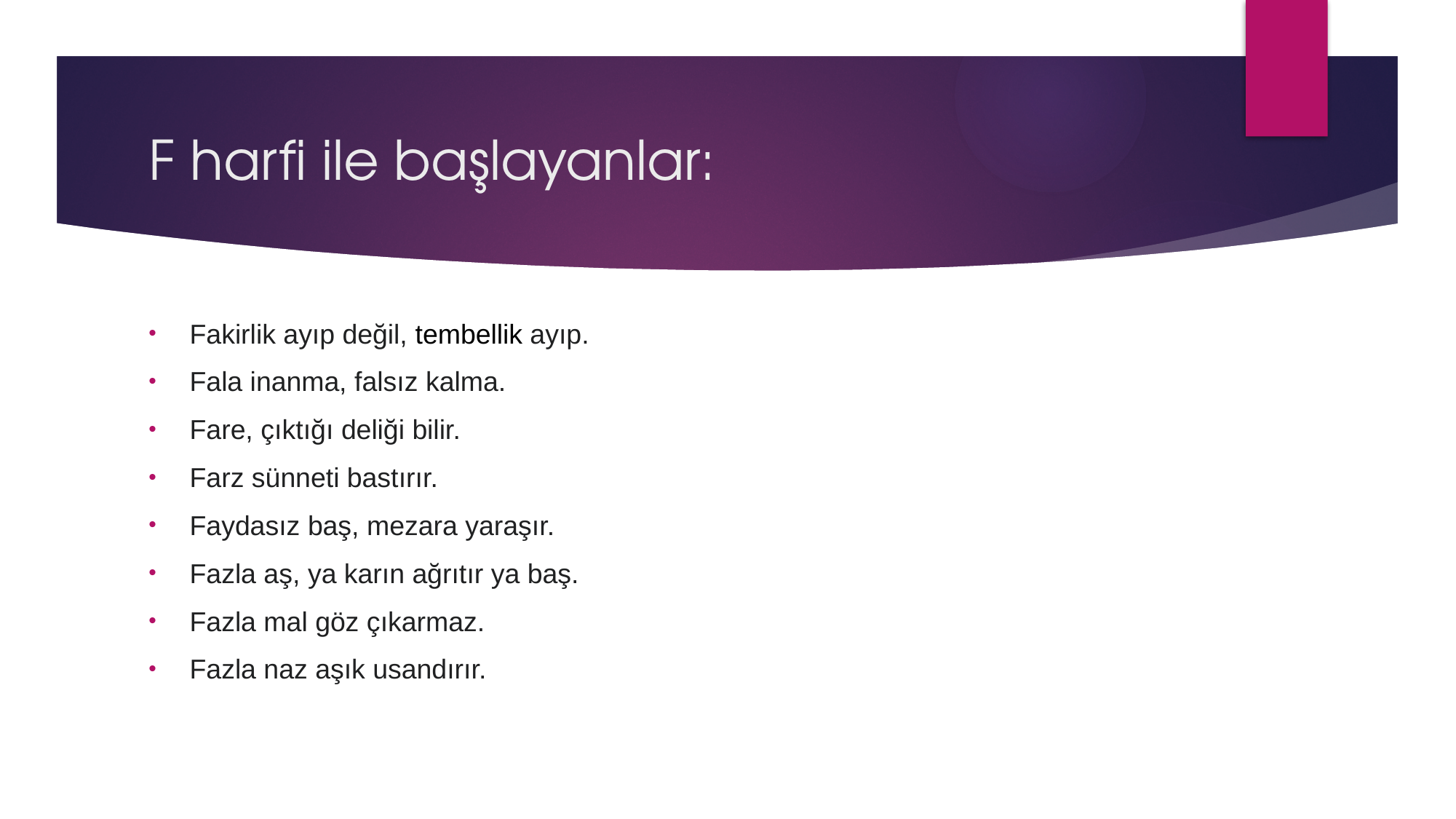

# F harfi ile başlayanlar:
Fakirlik ayıp değil, tembellik ayıp.
Fala inanma, falsız kalma.
Fare, çıktığı deliği bilir.
Farz sünneti bastırır.
Faydasız baş, mezara yaraşır.
Fazla aş, ya karın ağrıtır ya baş.
Fazla mal göz çıkarmaz.
Fazla naz aşık usandırır.